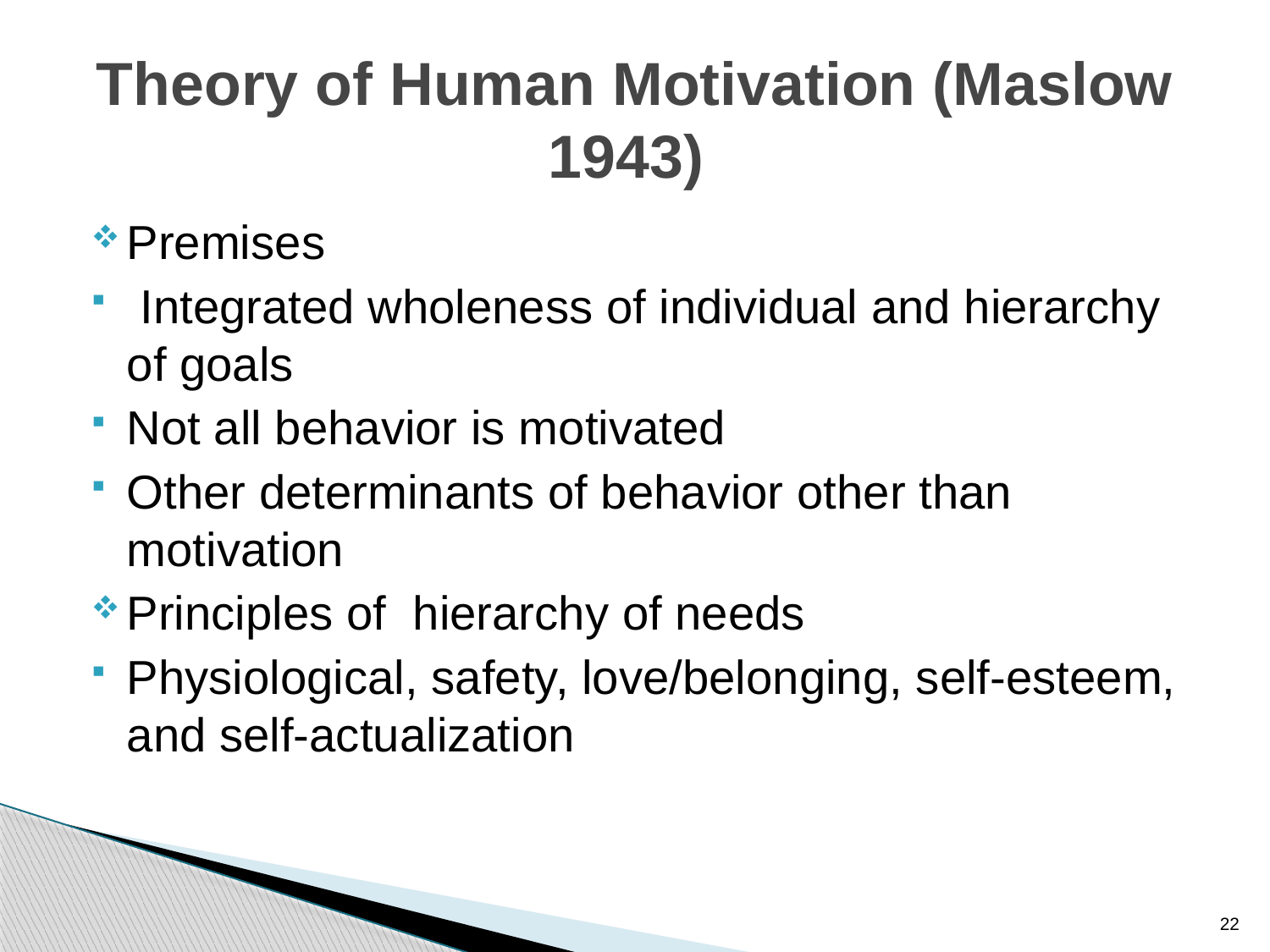

# Theory of Human Motivation (Maslow 1943)
Premises
 Integrated wholeness of individual and hierarchy of goals
Not all behavior is motivated
Other determinants of behavior other than motivation
Principles of  hierarchy of needs
Physiological, safety, love/belonging, self-esteem, and self-actualization

22